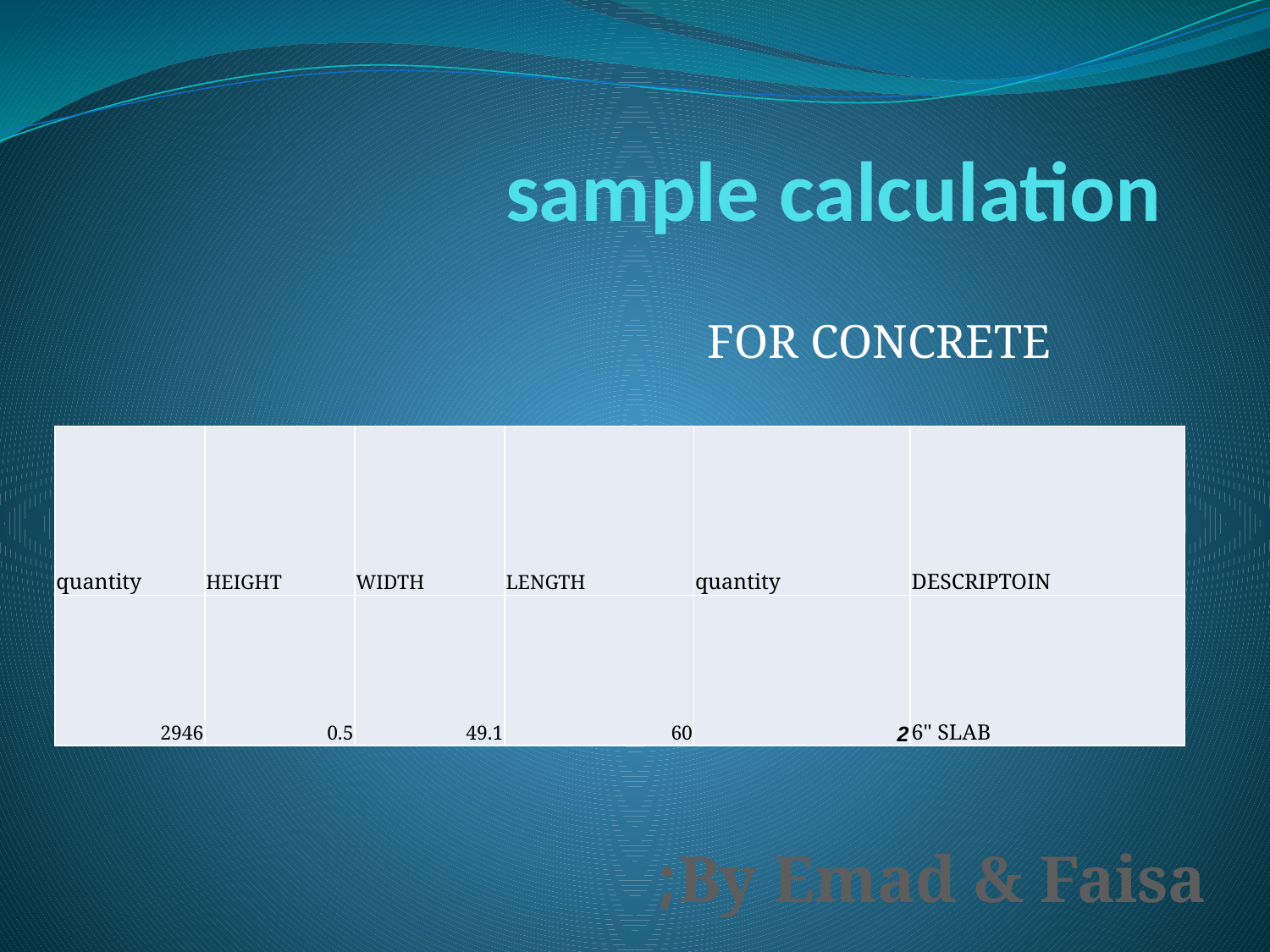

# sample calculation
FOR CONCRETE

| quantity | HEIGHT | WIDTH | LENGTH | quantity | DESCRIPTOIN |
| --- | --- | --- | --- | --- | --- |
| 2946 | 0.5 | 49.1 | 60 | 2 | 6" SLAB |
By Emad & Faisa;